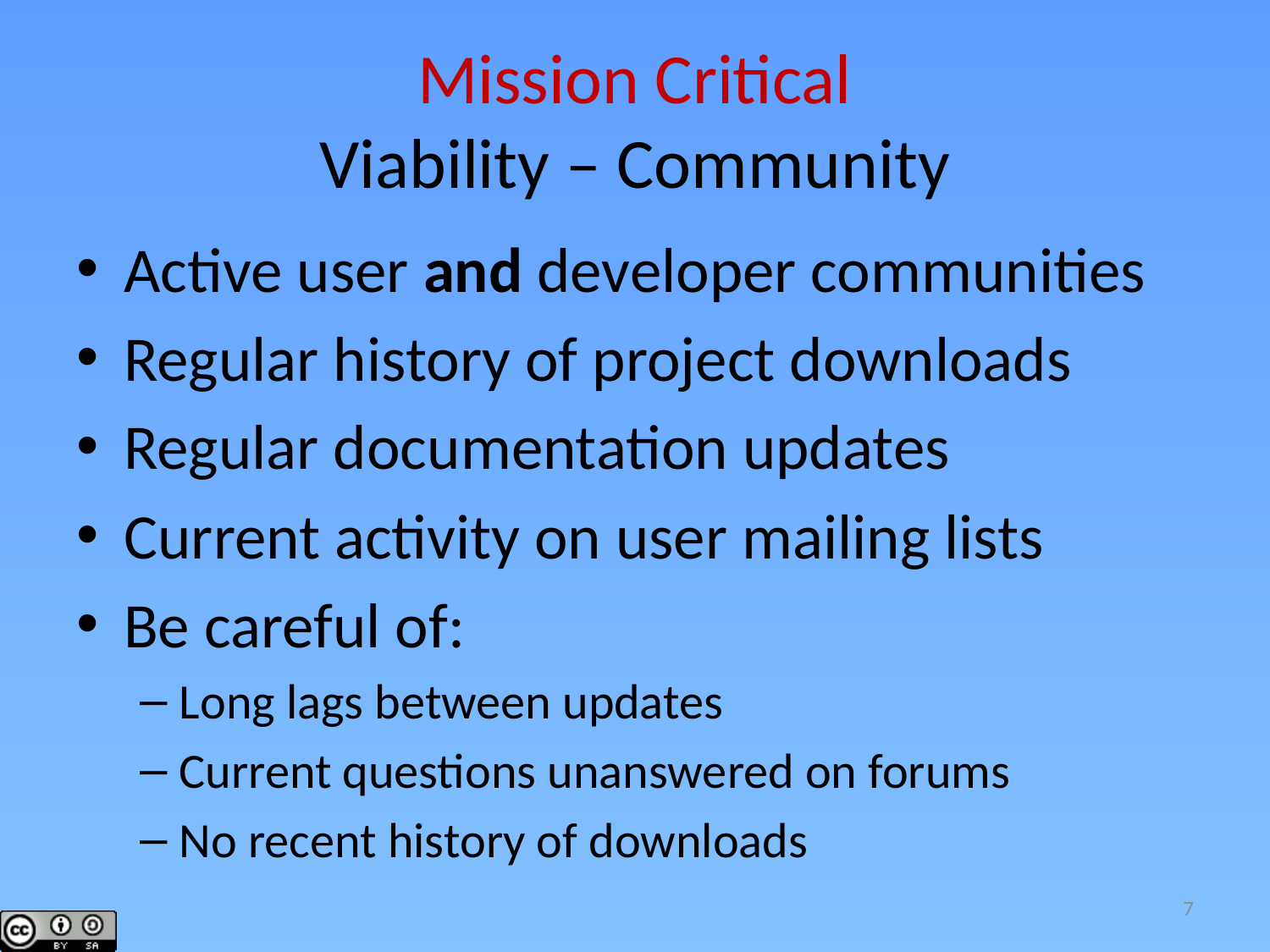

# Mission Critical Viability – Community
Active user and developer communities
Regular history of project downloads
Regular documentation updates
Current activity on user mailing lists
Be careful of:
Long lags between updates
Current questions unanswered on forums
No recent history of downloads

7